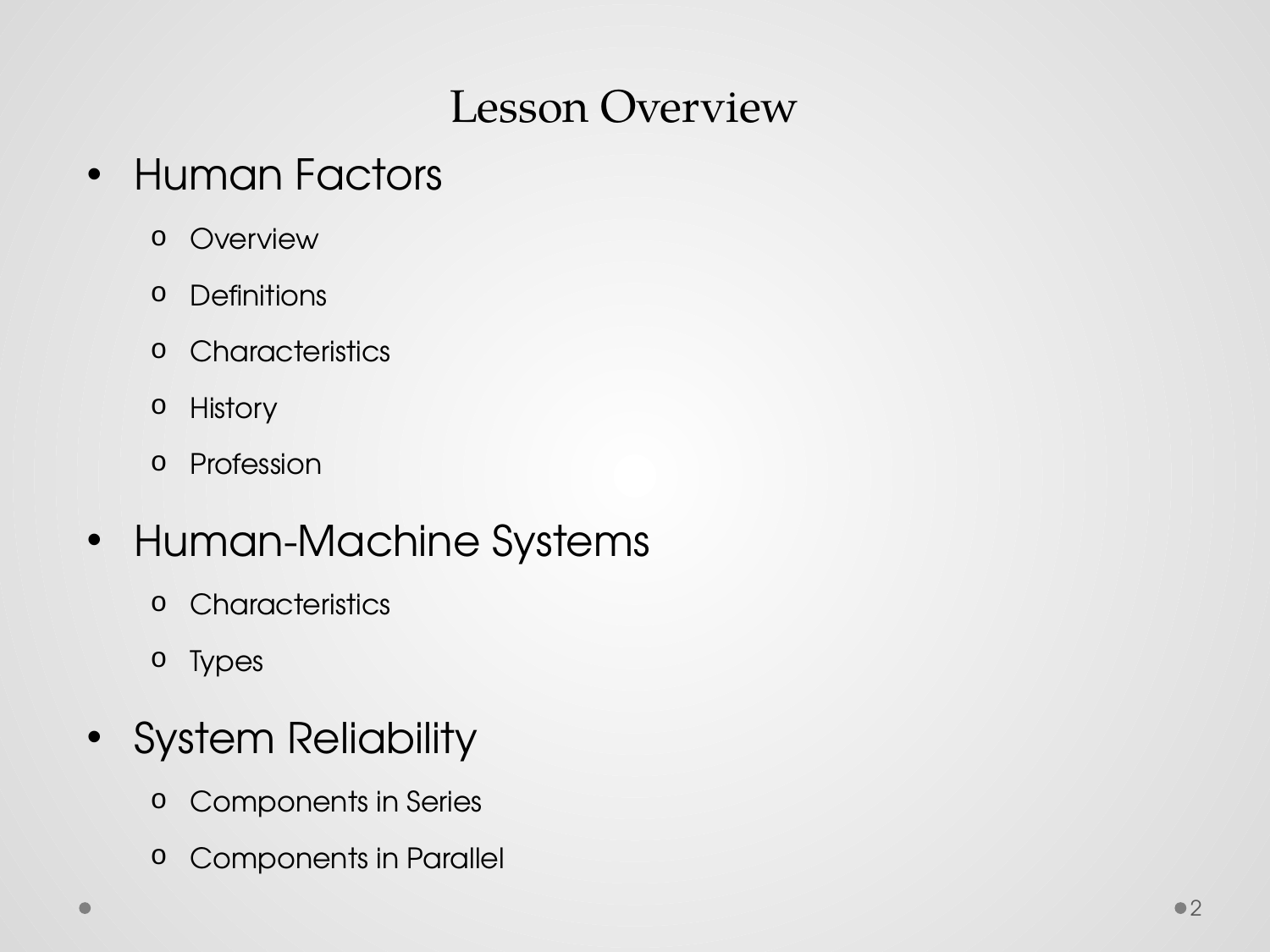

# Lesson Overview

Human Factors
Overview
Definitions
Characteristics
History
Profession
Human-Machine Systems
Characteristics
Types
System Reliability
Components in Series
Components in Parallel

2